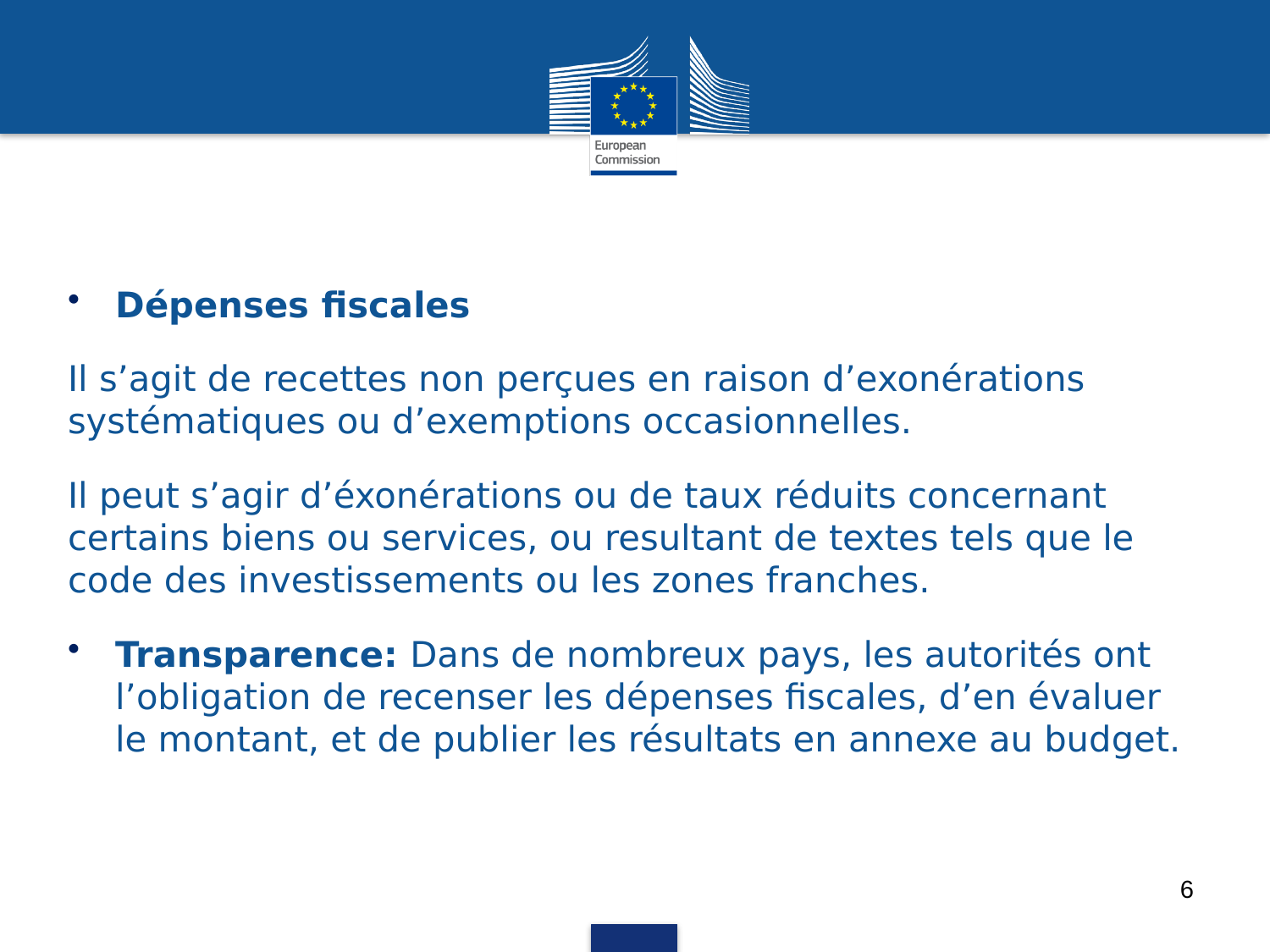

Dépenses fiscales
Il s’agit de recettes non perçues en raison d’exonérations systématiques ou d’exemptions occasionnelles.
Il peut s’agir d’éxonérations ou de taux réduits concernant certains biens ou services, ou resultant de textes tels que le code des investissements ou les zones franches.
Transparence: Dans de nombreux pays, les autorités ont l’obligation de recenser les dépenses fiscales, d’en évaluer le montant, et de publier les résultats en annexe au budget.
6